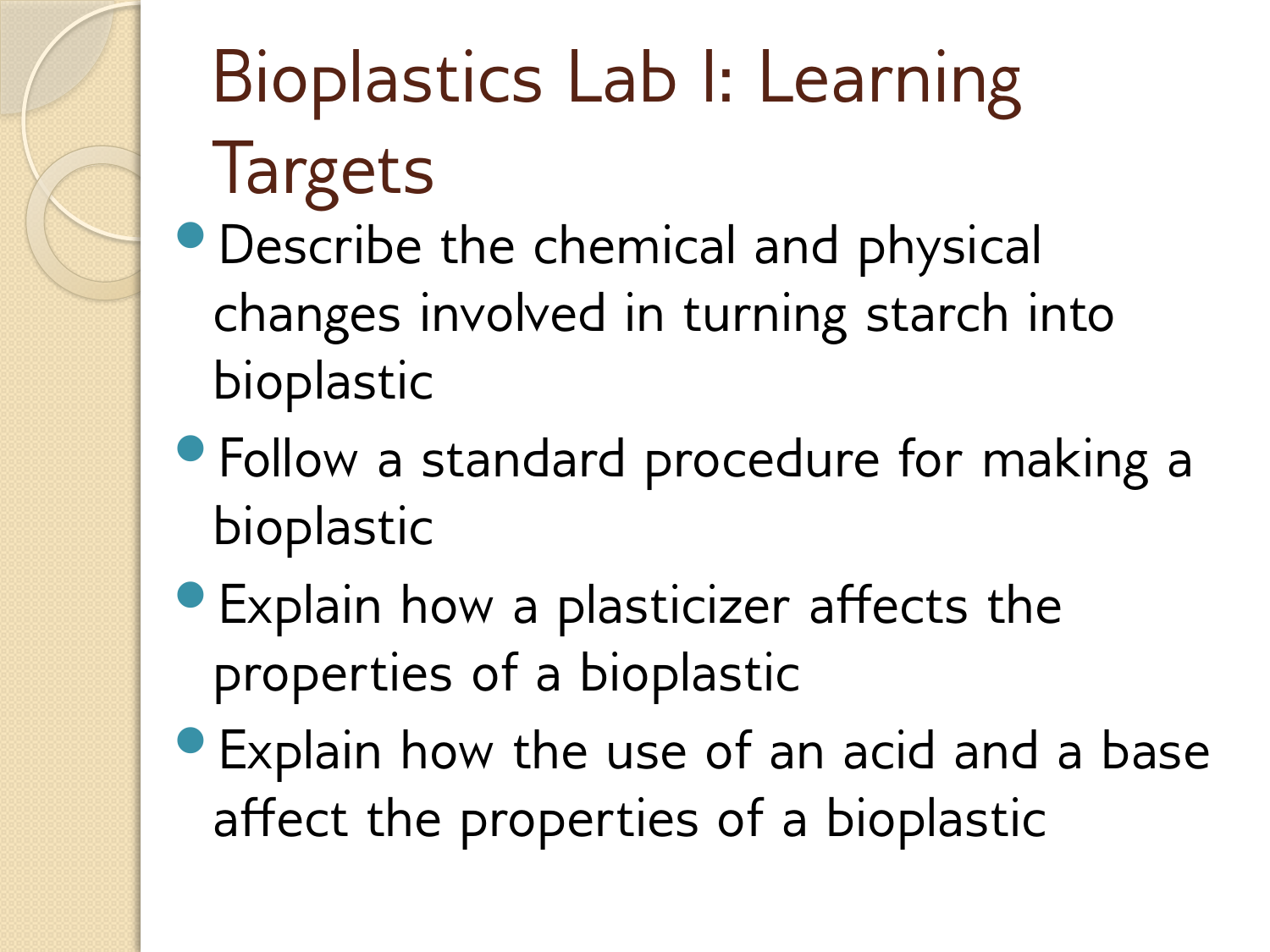

# Bioplastics Lab I: Learning Targets
Describe the chemical and physical changes involved in turning starch into bioplastic
Follow a standard procedure for making a bioplastic
Explain how a plasticizer affects the properties of a bioplastic
Explain how the use of an acid and a base affect the properties of a bioplastic